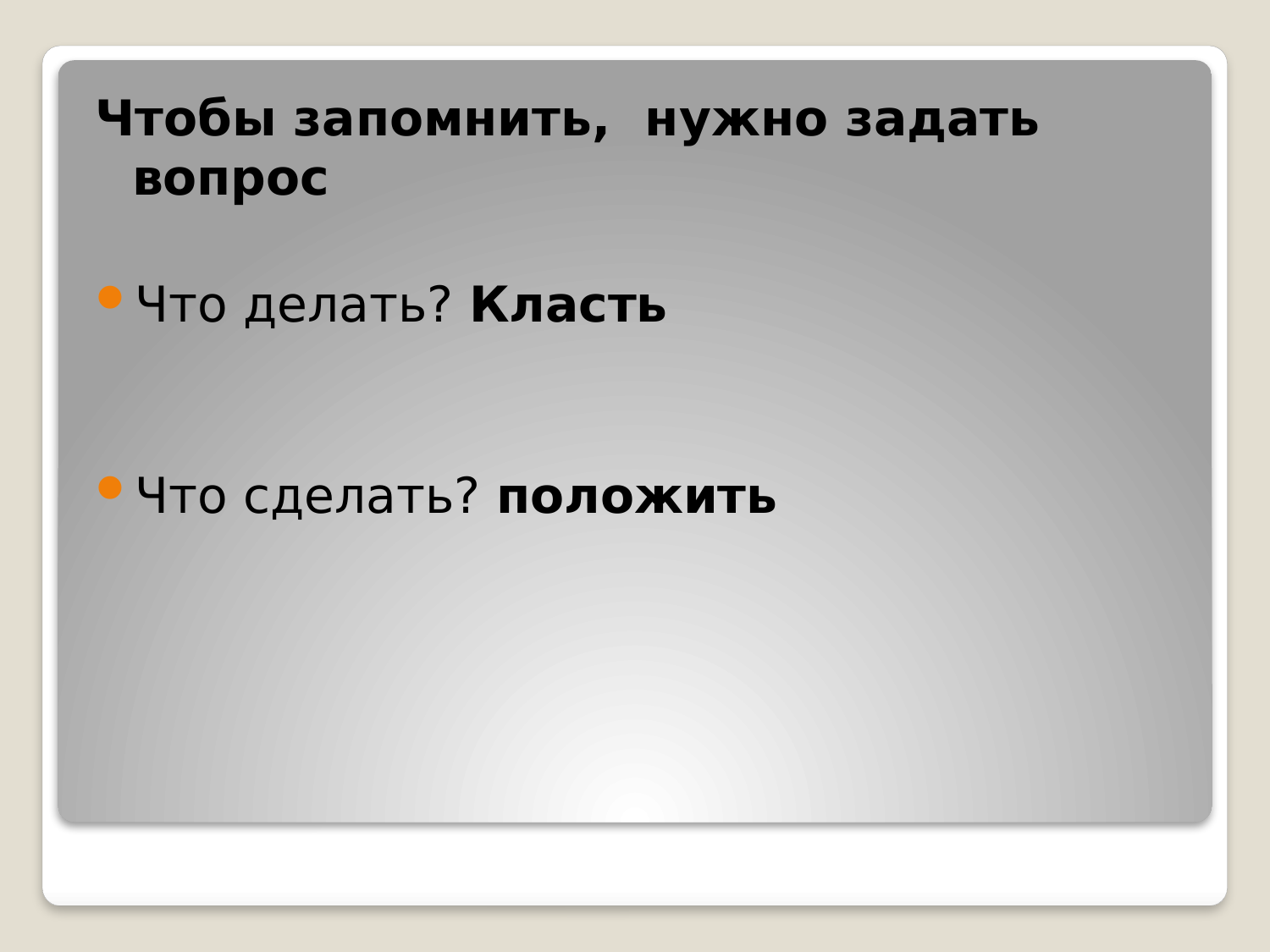

Чтобы запомнить,  нужно задать вопрос

Что делать? Класть

Что сделать? положить
#